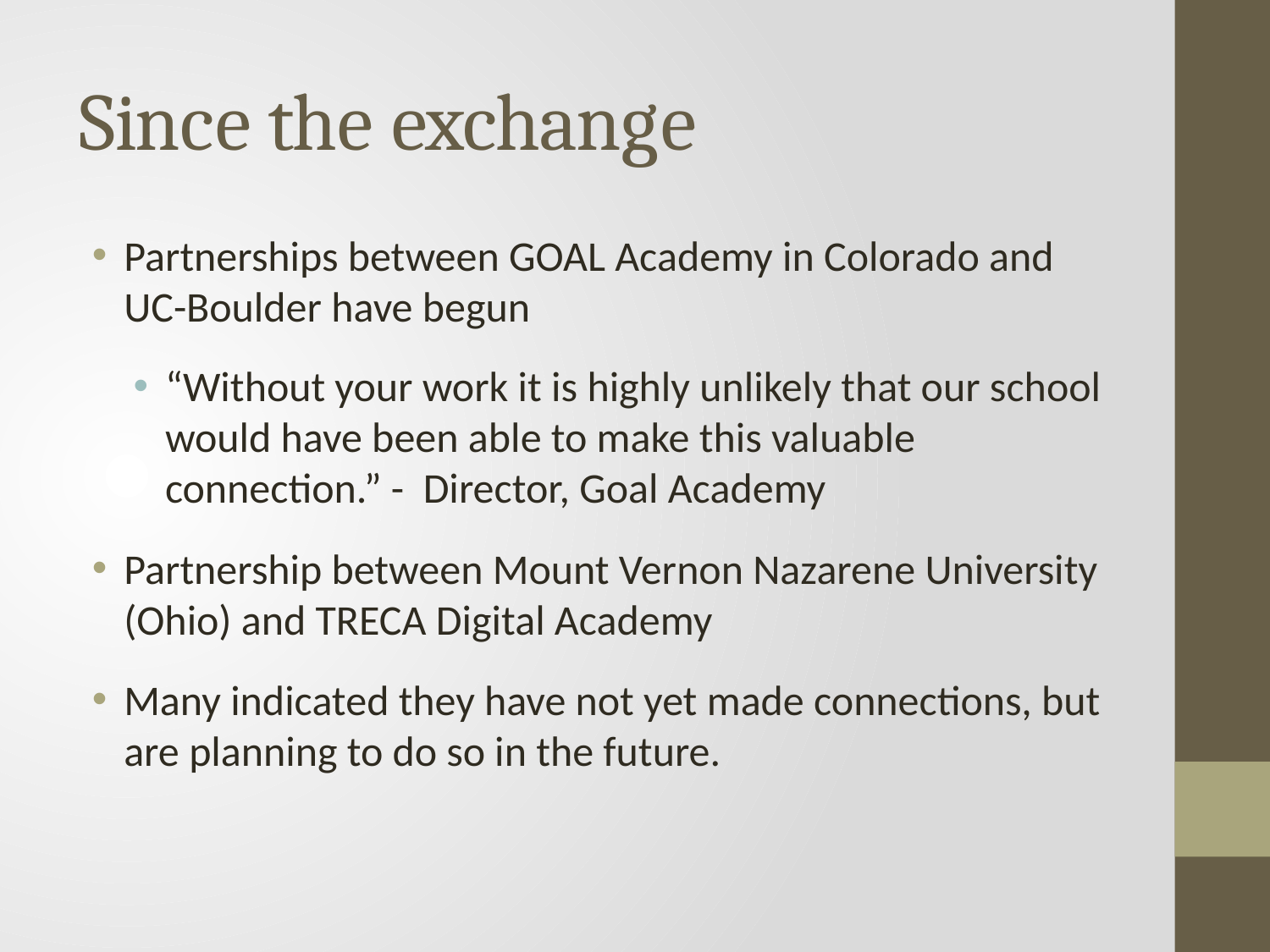

# Since the exchange
Partnerships between GOAL Academy in Colorado and UC-Boulder have begun
“Without your work it is highly unlikely that our school would have been able to make this valuable connection.” -  Director, Goal Academy
Partnership between Mount Vernon Nazarene University (Ohio) and TRECA Digital Academy
Many indicated they have not yet made connections, but are planning to do so in the future.